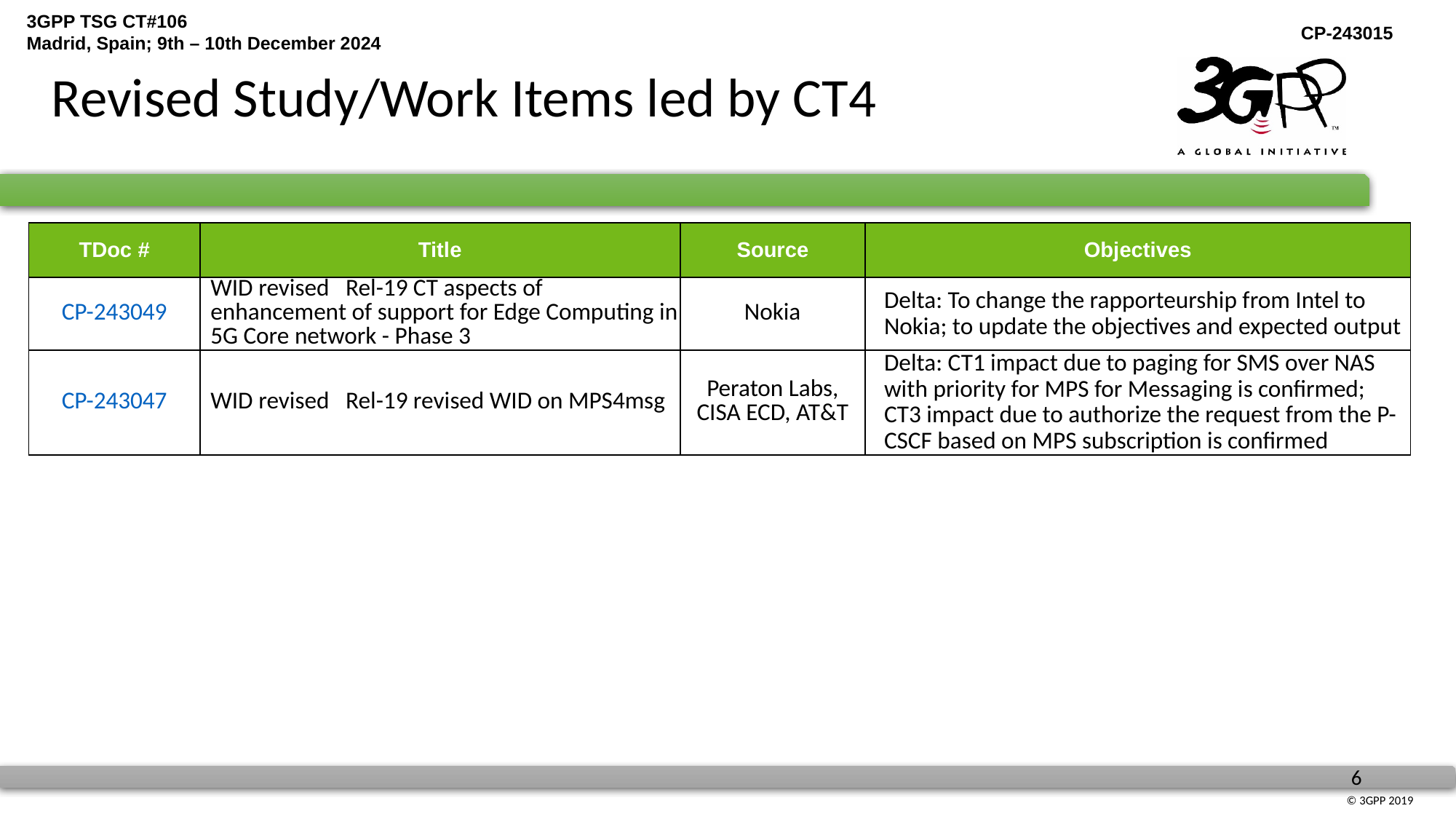

# Revised Study/Work Items led by CT4
| TDoc # | Title | Source | Objectives |
| --- | --- | --- | --- |
| CP-243049 | WID revised Rel-19 CT aspects of enhancement of support for Edge Computing in 5G Core network - Phase 3 | Nokia | Delta: To change the rapporteurship from Intel to Nokia; to update the objectives and expected output |
| CP-243047 | WID revised Rel-19 revised WID on MPS4msg | Peraton Labs, CISA ECD, AT&T | Delta: CT1 impact due to paging for SMS over NAS with priority for MPS for Messaging is confirmed; CT3 impact due to authorize the request from the P-CSCF based on MPS subscription is confirmed |